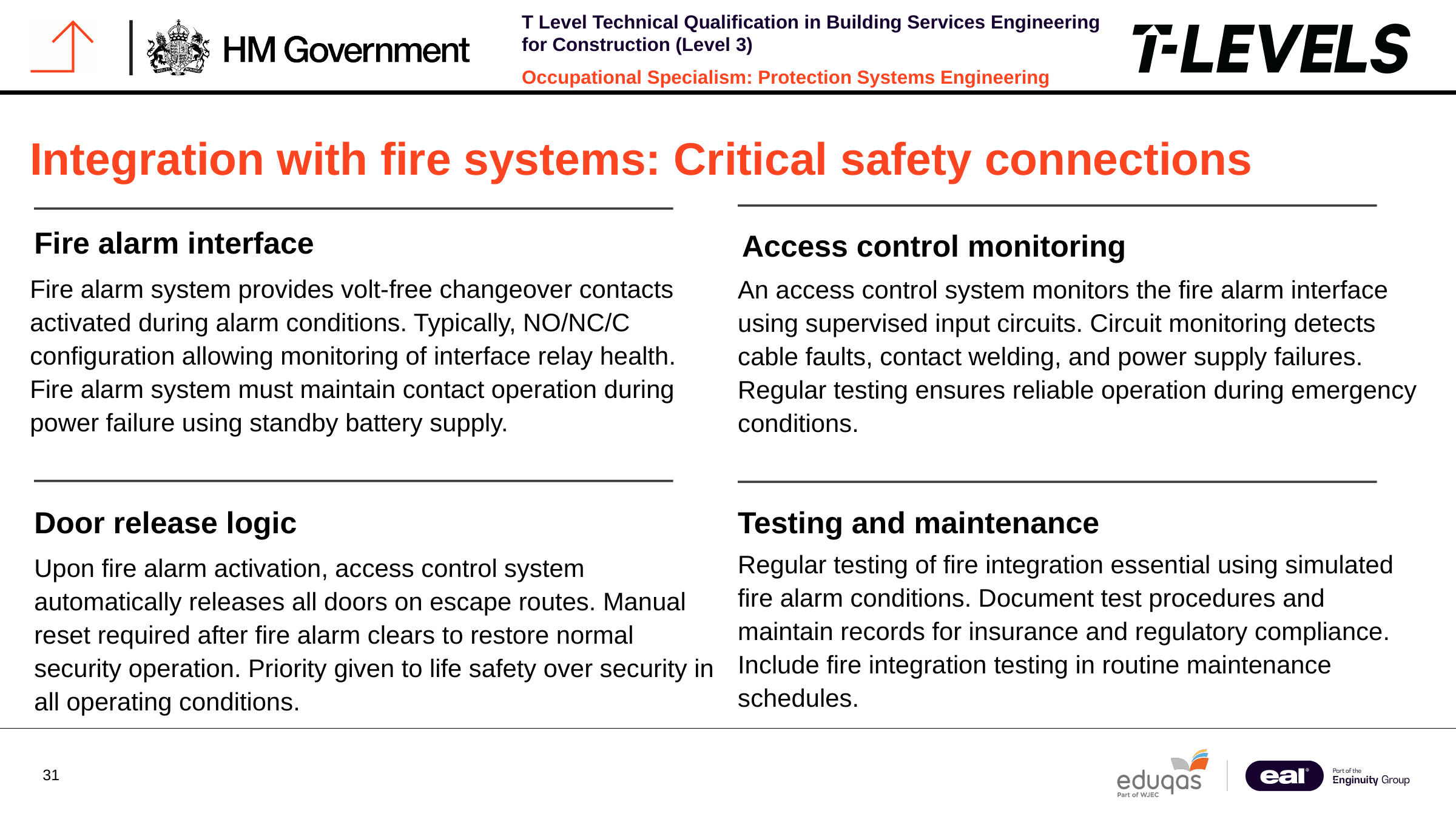

Integration with fire systems: Critical safety connections

Fire alarm interface
Access control monitoring
Fire alarm system provides volt-free changeover contacts activated during alarm conditions. Typically, NO/NC/C configuration allowing monitoring of interface relay health. Fire alarm system must maintain contact operation during power failure using standby battery supply.
An access control system monitors the fire alarm interface using supervised input circuits. Circuit monitoring detects cable faults, contact welding, and power supply failures. Regular testing ensures reliable operation during emergency conditions.

Door release logic
Testing and maintenance
Regular testing of fire integration essential using simulated fire alarm conditions. Document test procedures and maintain records for insurance and regulatory compliance. Include fire integration testing in routine maintenance schedules.
Upon fire alarm activation, access control system automatically releases all doors on escape routes. Manual reset required after fire alarm clears to restore normal security operation. Priority given to life safety over security in all operating conditions.